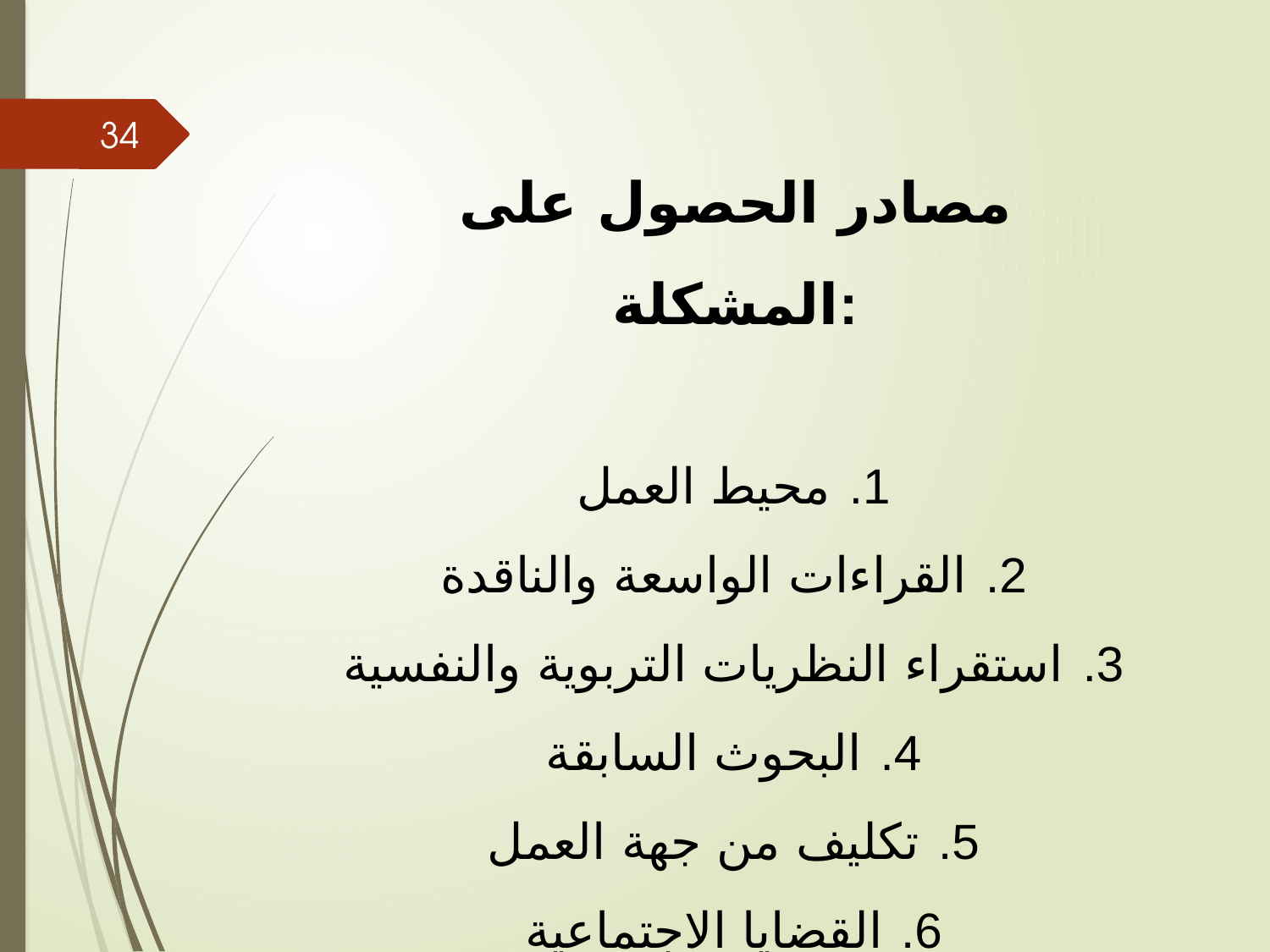

34
مصادر الحصول على المشكلة:

محيط العمل
القراءات الواسعة والناقدة
استقراء النظريات التربوية والنفسية
البحوث السابقة
تكليف من جهة العمل
القضايا الاجتماعية